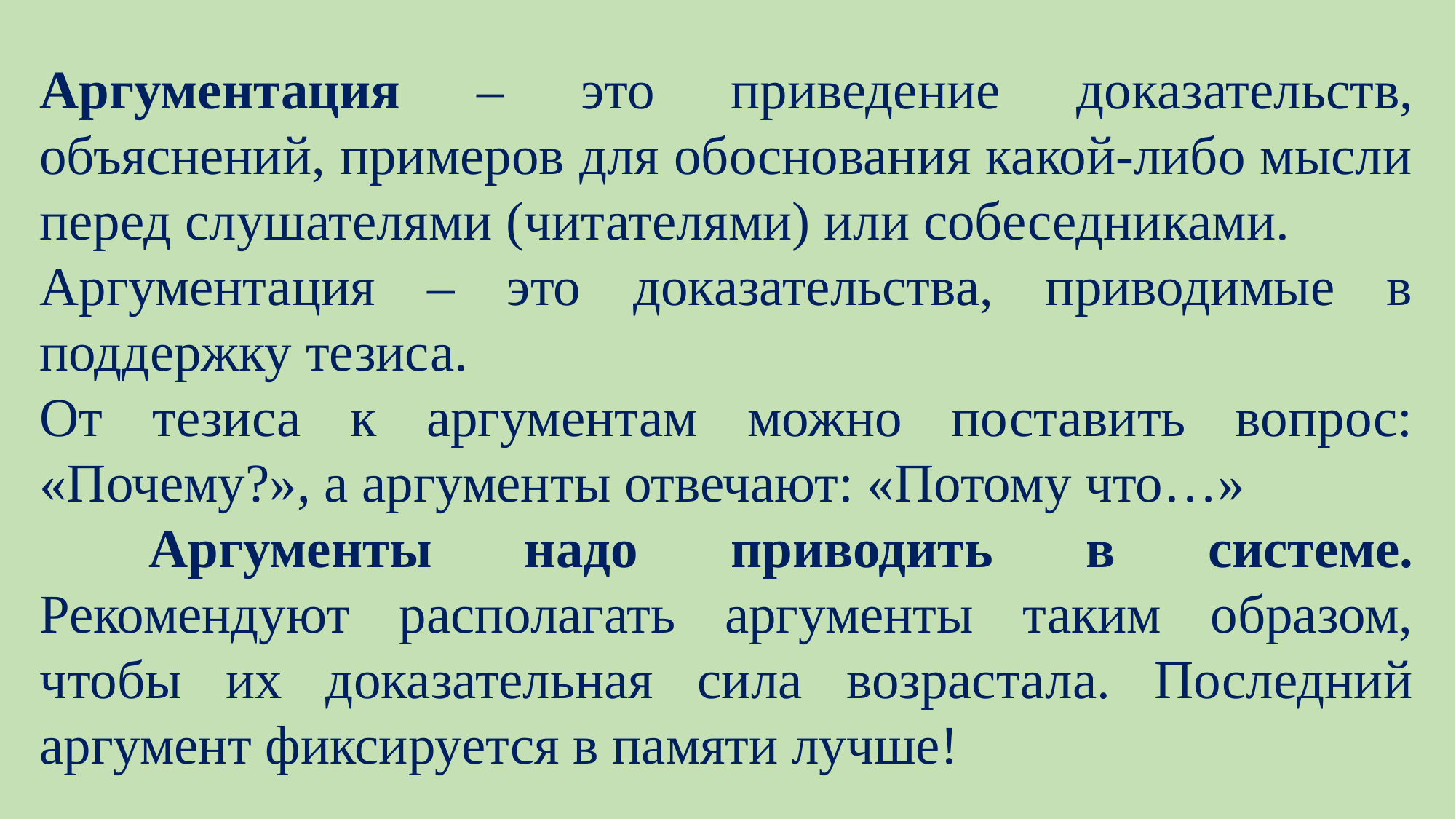

Аргументация – это приведение доказательств, объяснений, примеров для обоснования какой-либо мысли перед слушателями (читателями) или собеседниками.
Аргументация – это доказательства, приводимые в поддержку тезиса.
От тезиса к аргументам можно поставить вопрос: «Почему?», а аргументы отвечают: «Потому что…»
		Аргументы надо приводить в системе. Рекомендуют располагать аргументы таким образом, чтобы их доказательная сила возрастала. Последний аргумент фиксируется в памяти лучше!